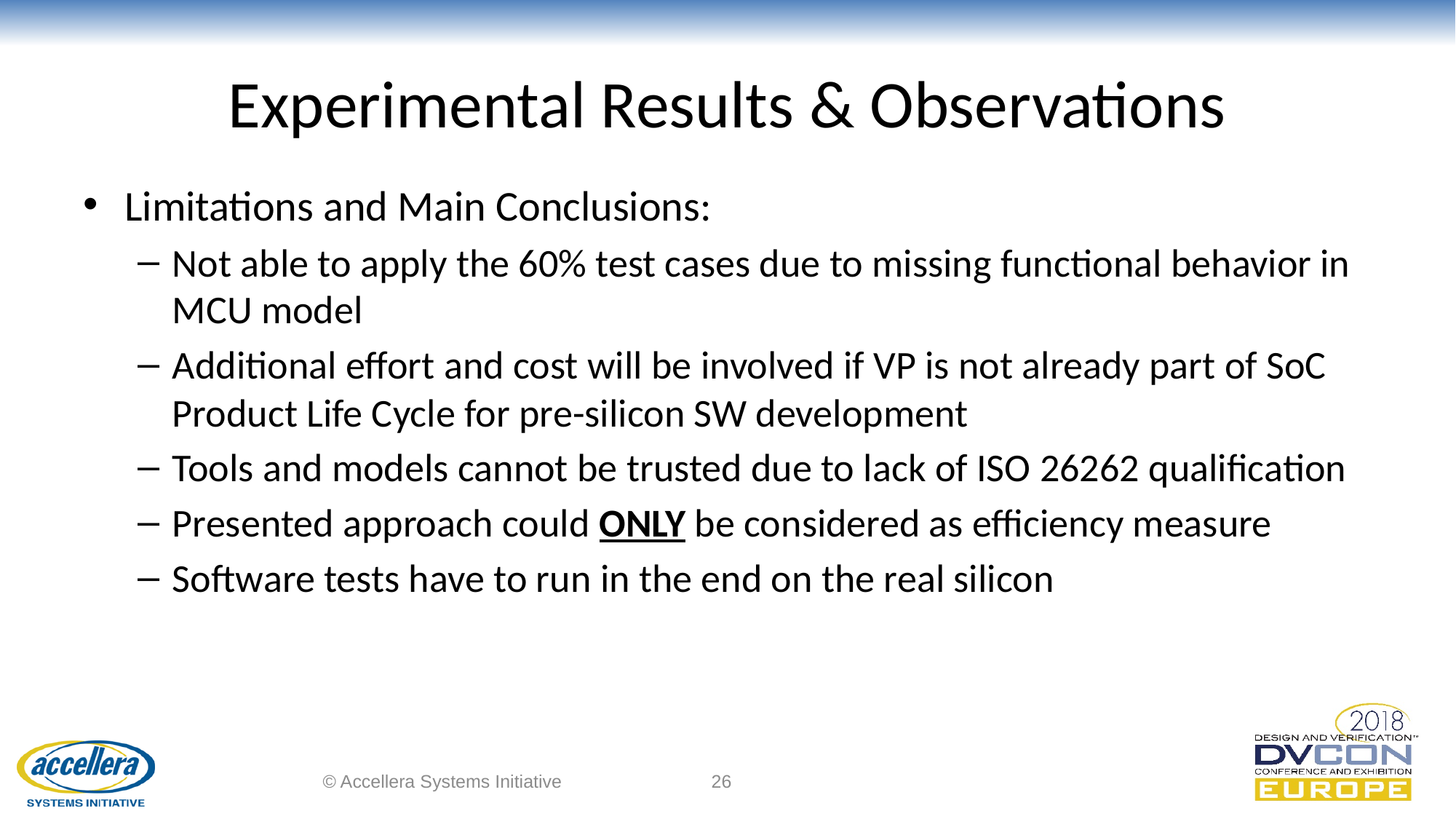

# Experimental Results & Observations
Limitations and Main Conclusions:
Not able to apply the 60% test cases due to missing functional behavior in MCU model
Additional effort and cost will be involved if VP is not already part of SoC Product Life Cycle for pre-silicon SW development
Tools and models cannot be trusted due to lack of ISO 26262 qualification
Presented approach could ONLY be considered as efficiency measure
Software tests have to run in the end on the real silicon

© Accellera Systems Initiative
26